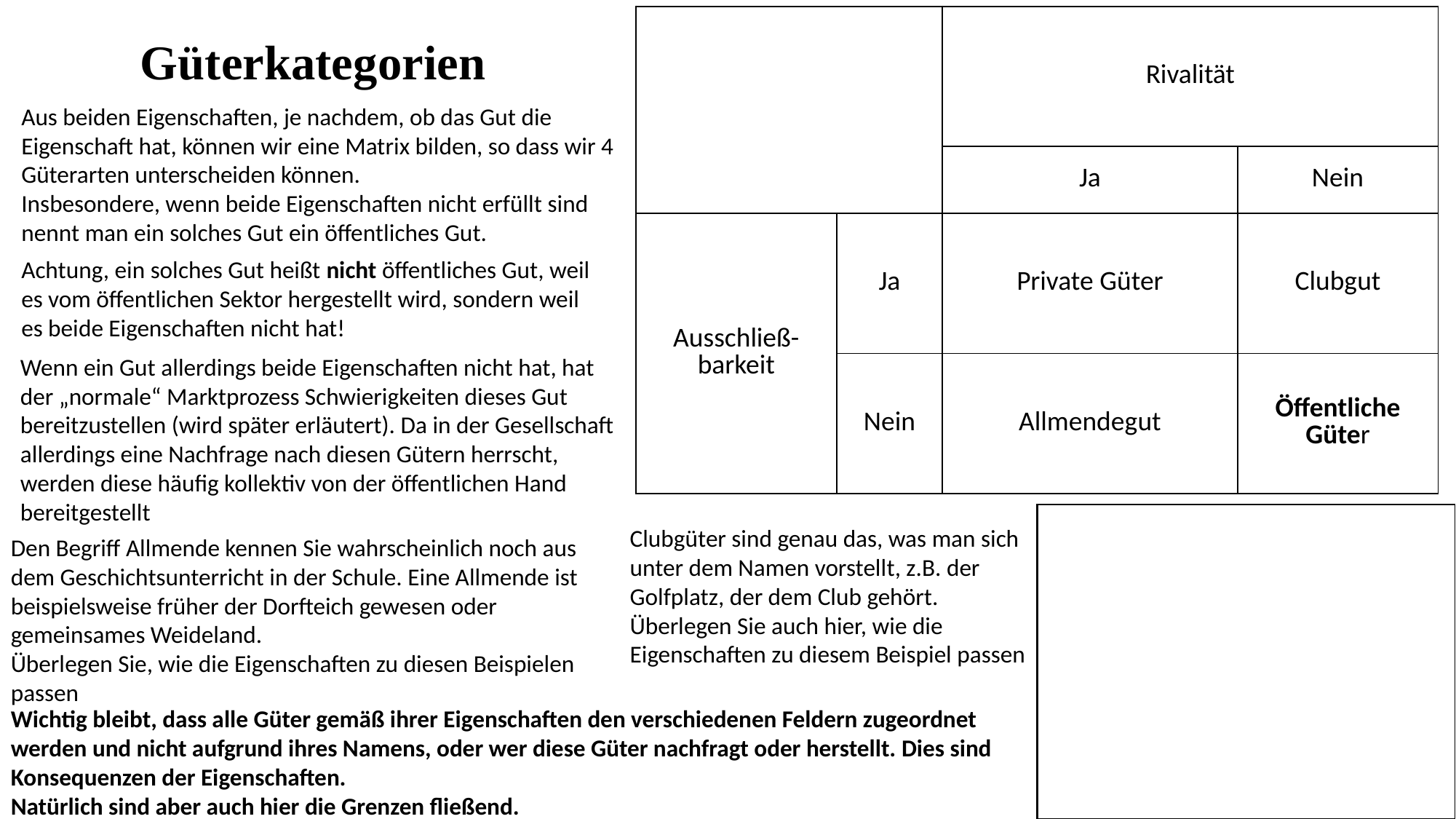

|  |  | Rivalität |  |
| --- | --- | --- | --- |
|  |  | Ja | Nein |
| Ausschließ- barkeit | Ja | Private Güter | Clubgut |
|  | Nein | Allmendegut | Öffentliche Güter |
Güterkategorien
Aus beiden Eigenschaften, je nachdem, ob das Gut die Eigenschaft hat, können wir eine Matrix bilden, so dass wir 4 Güterarten unterscheiden können.
Insbesondere, wenn beide Eigenschaften nicht erfüllt sind nennt man ein solches Gut ein öffentliches Gut.
Achtung, ein solches Gut heißt nicht öffentliches Gut, weil es vom öffentlichen Sektor hergestellt wird, sondern weil es beide Eigenschaften nicht hat!
Wenn ein Gut allerdings beide Eigenschaften nicht hat, hat der „normale“ Marktprozess Schwierigkeiten dieses Gut bereitzustellen (wird später erläutert). Da in der Gesellschaft allerdings eine Nachfrage nach diesen Gütern herrscht, werden diese häufig kollektiv von der öffentlichen Hand bereitgestellt

Clubgüter sind genau das, was man sich unter dem Namen vorstellt, z.B. der Golfplatz, der dem Club gehört.
Überlegen Sie auch hier, wie die Eigenschaften zu diesem Beispiel passen
Den Begriff Allmende kennen Sie wahrscheinlich noch aus dem Geschichtsunterricht in der Schule. Eine Allmende ist beispielsweise früher der Dorfteich gewesen oder gemeinsames Weideland.
Überlegen Sie, wie die Eigenschaften zu diesen Beispielen passen
Wichtig bleibt, dass alle Güter gemäß ihrer Eigenschaften den verschiedenen Feldern zugeordnet werden und nicht aufgrund ihres Namens, oder wer diese Güter nachfragt oder herstellt. Dies sind Konsequenzen der Eigenschaften.
Natürlich sind aber auch hier die Grenzen fließend.